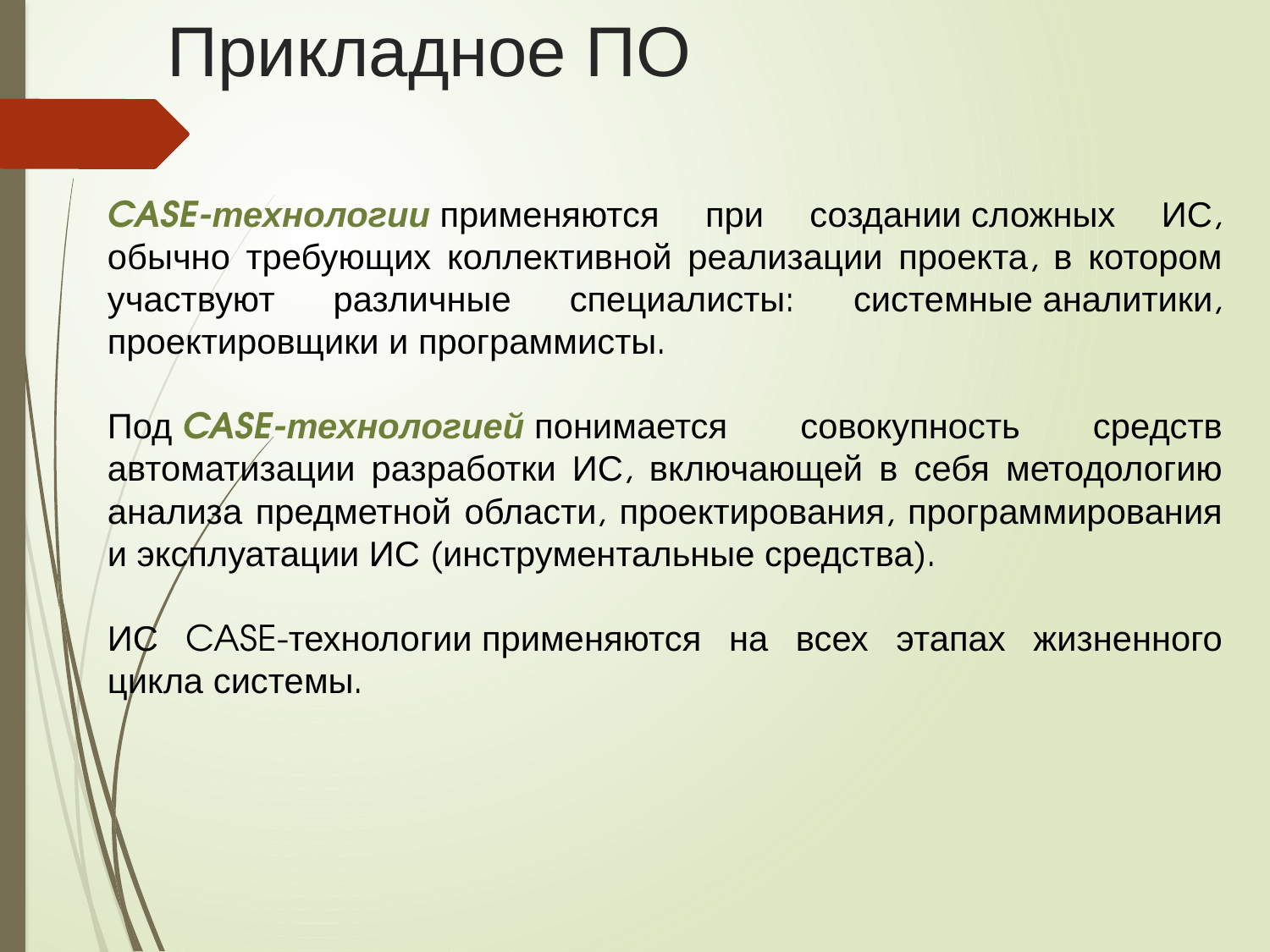

# Прикладное ПО
CASE-технологии применяются при создании сложных ИС, обычно требующих коллективной реализации проекта, в котором участвуют различные специалисты: системные аналитики, проектировщики и программисты.

Под CASE-технологией понимается совокупность средств автоматизации разработки ИС, включающей в себя методологию анализа предметной области, проектирования, программирования и эксплуатации ИС (инструментальные средства).

ИС CASE-технологии применяются на всех этапах жизненного цикла системы.